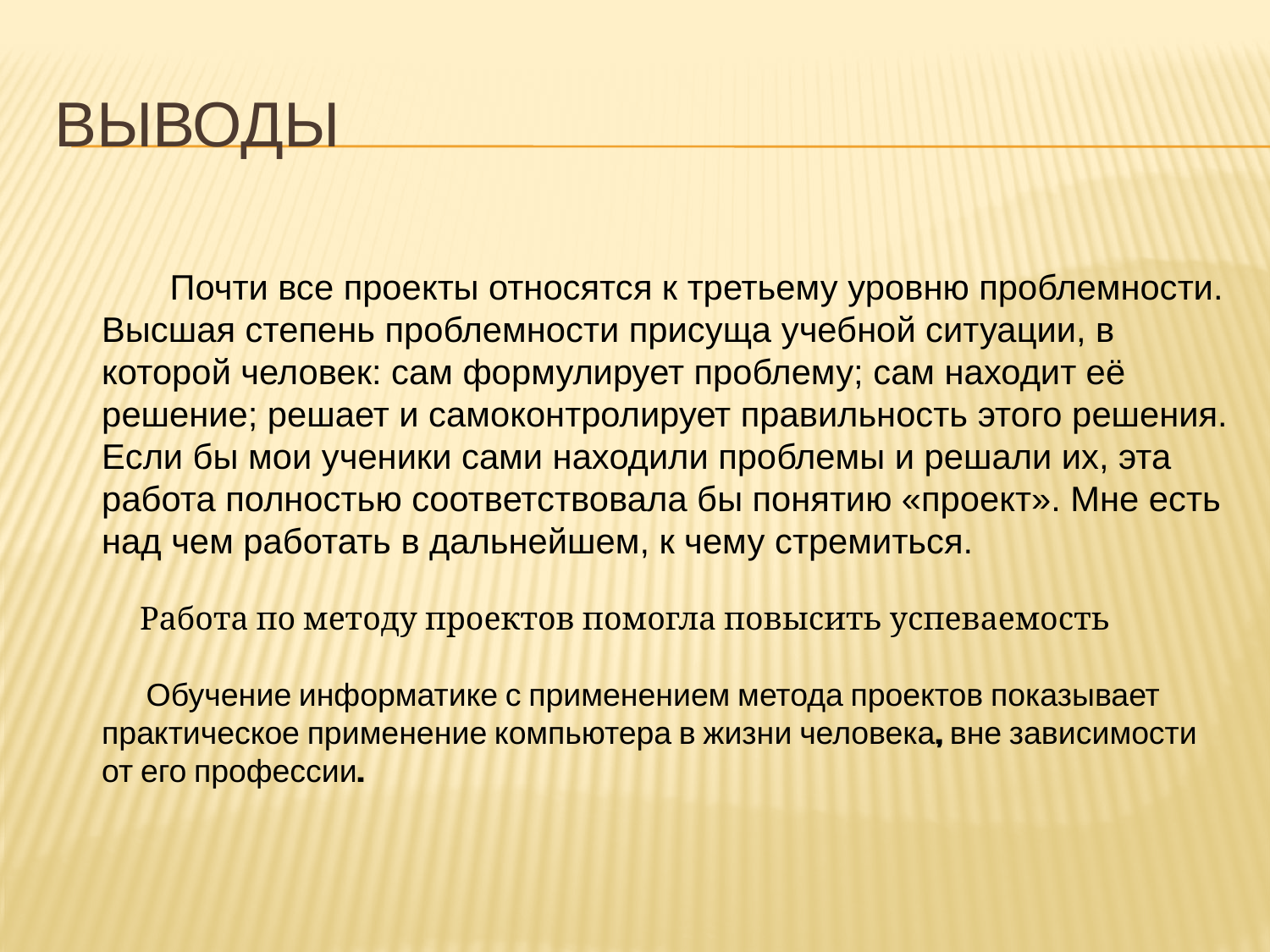

# Выводы
       Почти все проекты относятся к третьему уровню проблемности. Высшая степень проблемности присуща учебной ситуации, в которой человек: сам формулирует проблему; сам находит её решение; решает и самоконтролирует правильность этого решения. Если бы мои ученики сами находили проблемы и решали их, эта работа полностью соответствовала бы понятию «проект». Мне есть над чем работать в дальнейшем, к чему стремиться.

     Работа по методу проектов помогла повысить успеваемость

      Обучение информатике с применением метода проектов показывает практическое применение компьютера в жизни человека, вне зависимости от его профессии.